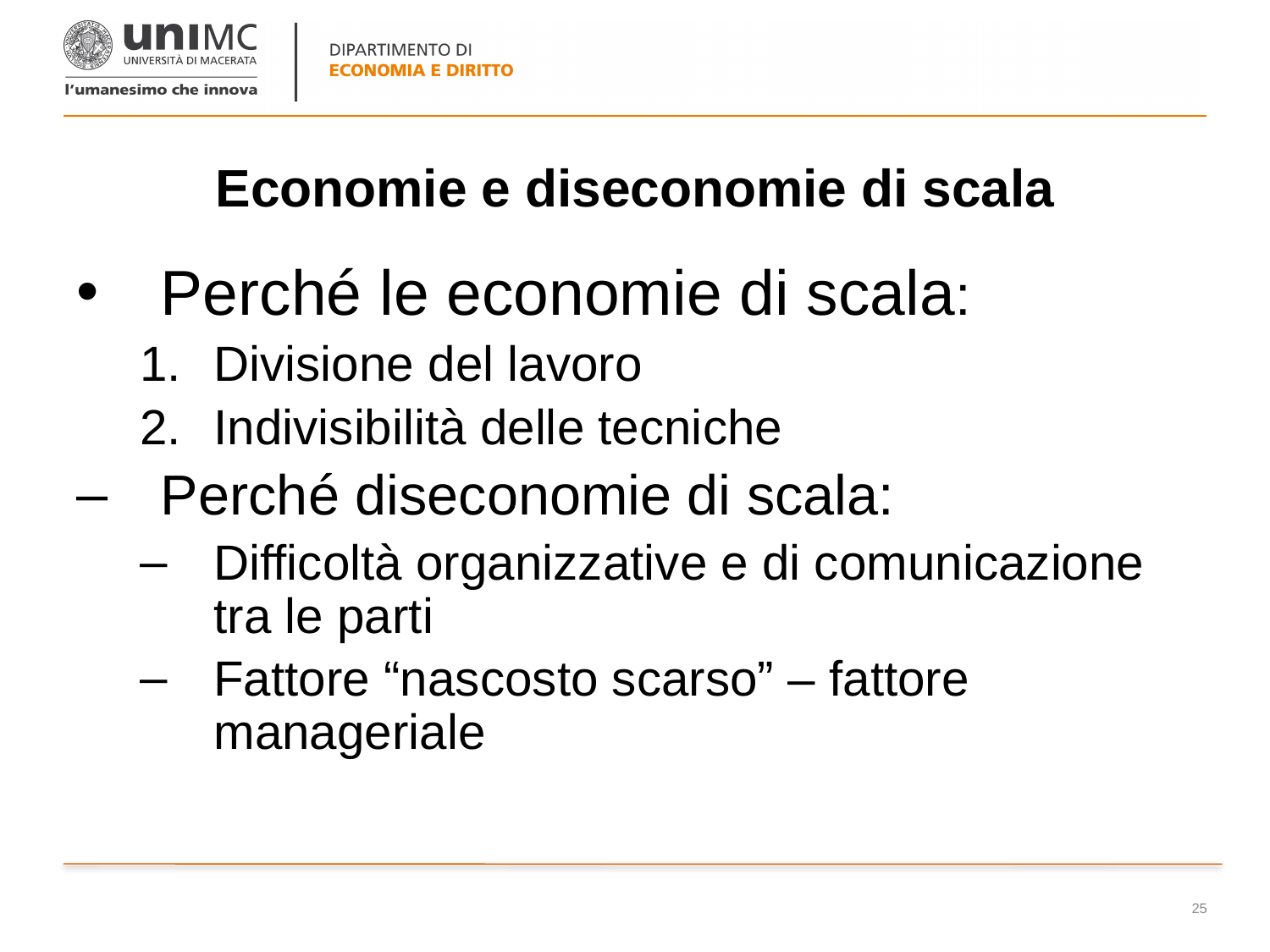

# Economie e diseconomie di scala
Perché le economie di scala:
Divisione del lavoro
Indivisibilità delle tecniche
Perché diseconomie di scala:
Difficoltà organizzative e di comunicazione tra le parti
Fattore “nascosto scarso” – fattore manageriale

25